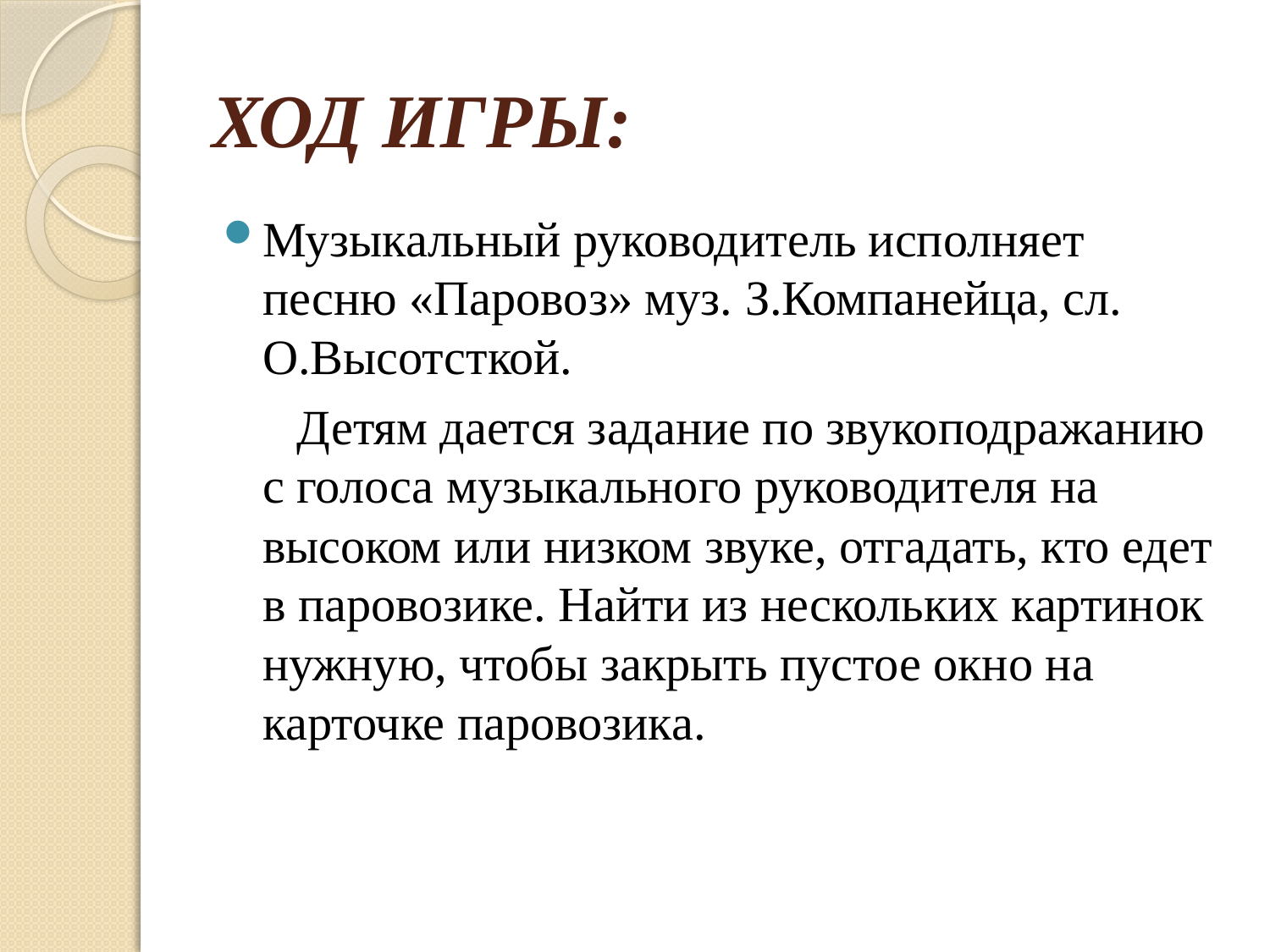

# ХОД ИГРЫ:
Музыкальный руководитель исполняет песню «Паровоз» муз. З.Компанейца, сл. О.Высотсткой.
      Детям дается задание по звукоподражанию с голоса музыкального руководителя на высоком или низком звуке, отгадать, кто едет в паровозике. Найти из нескольких картинок нужную, чтобы закрыть пустое окно на карточке паровозика.